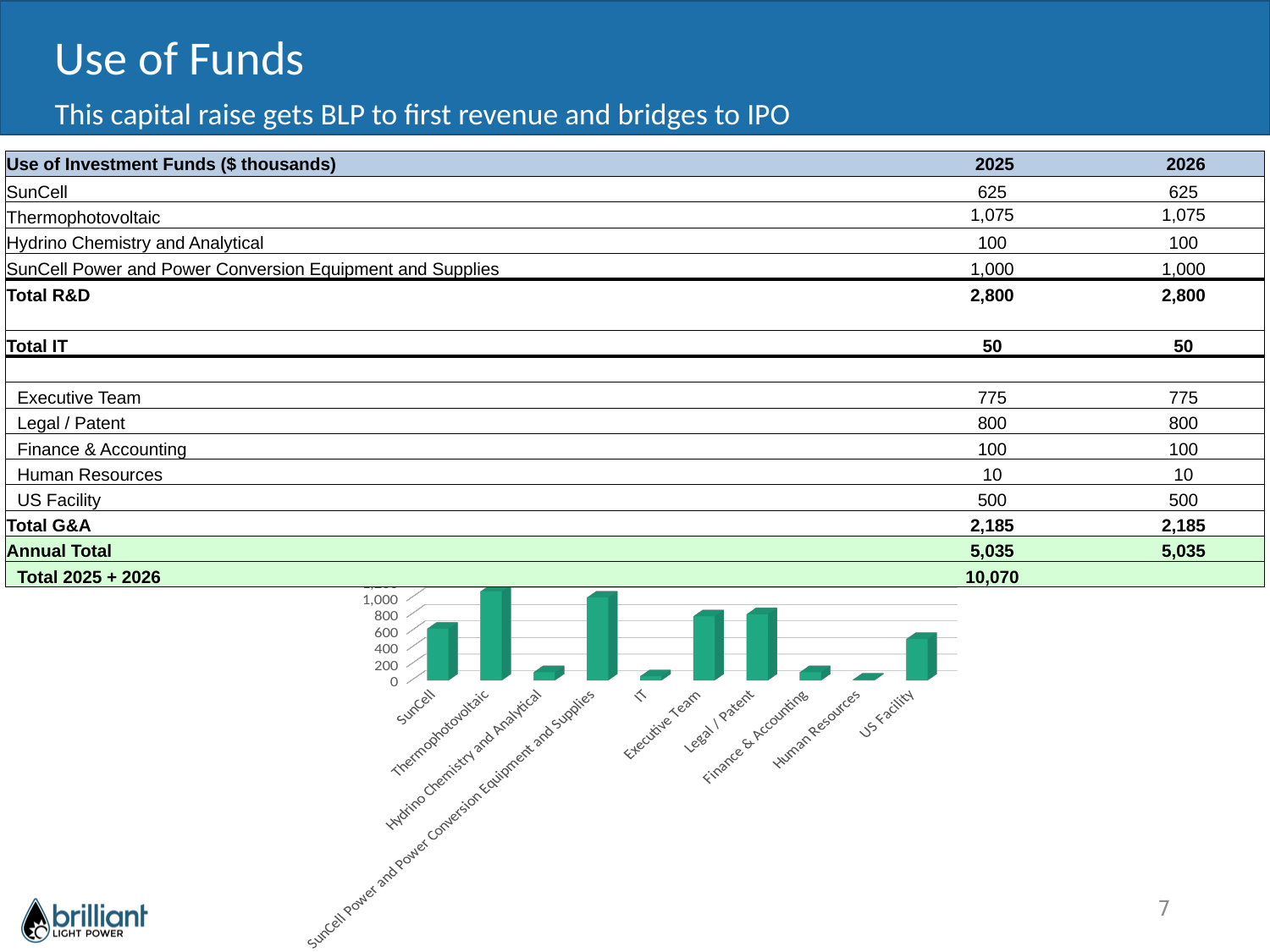

# Use of Funds
This capital raise gets BLP to first revenue and bridges to IPO
| Use of Investment Funds ($ thousands) | 2025 | 2026 |
| --- | --- | --- |
| SunCell | 625 | 625 |
| Thermophotovoltaic | 1,075 | 1,075 |
| Hydrino Chemistry and Analytical | 100 | 100 |
| SunCell Power and Power Conversion Equipment and Supplies | 1,000 | 1,000 |
| Total R&D | 2,800 | 2,800 |
|  |  |  |
| Total IT | 50 | 50 |
|  |  |  |
| Executive Team | 775 | 775 |
| Legal / Patent | 800 | 800 |
| Finance & Accounting | 100 | 100 |
| Human Resources | 10 | 10 |
| US Facility | 500 | 500 |
| Total G&A | 2,185 | 2,185 |
| Annual Total | 5,035 | 5,035 |
| Total 2025 + 2026 | 10,070 |  |

[unsupported chart]

7